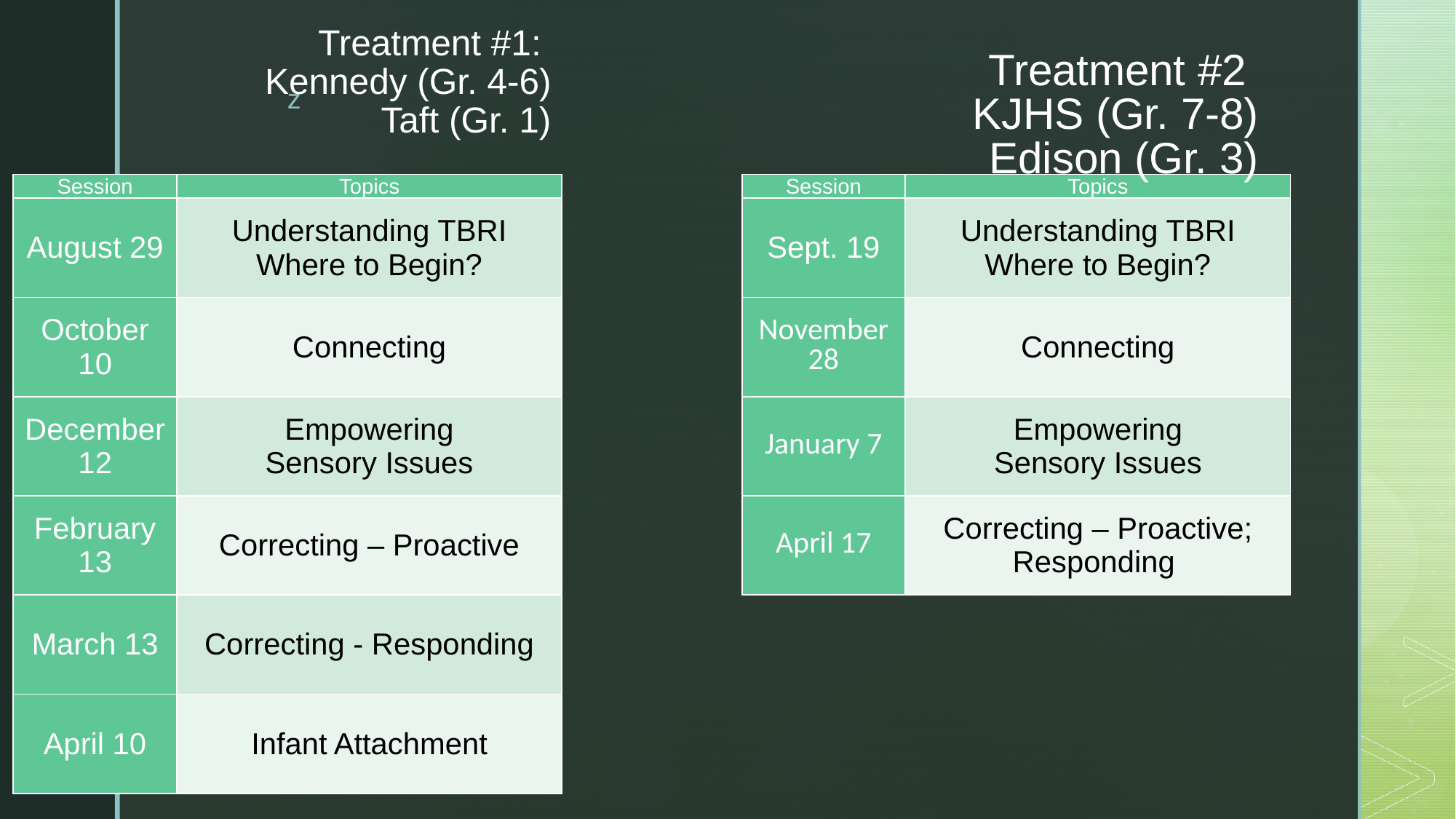

# Treatment #1: Kennedy (Gr. 4-6) Taft (Gr. 1)
Treatment #2
KJHS (Gr. 7-8)
Edison (Gr. 3)
| Session | Topics |
| --- | --- |
| August 29 | Understanding TBRI Where to Begin? |
| October 10 | Connecting |
| December 12 | Empowering Sensory Issues |
| February 13 | Correcting – Proactive |
| March 13 | Correcting - Responding |
| April 10 | Infant Attachment |
| Session | Topics |
| --- | --- |
| Sept. 19 | Understanding TBRI Where to Begin? |
| November 28 | Connecting |
| January 7 | Empowering Sensory Issues |
| April 17 | Correcting – Proactive; Responding |